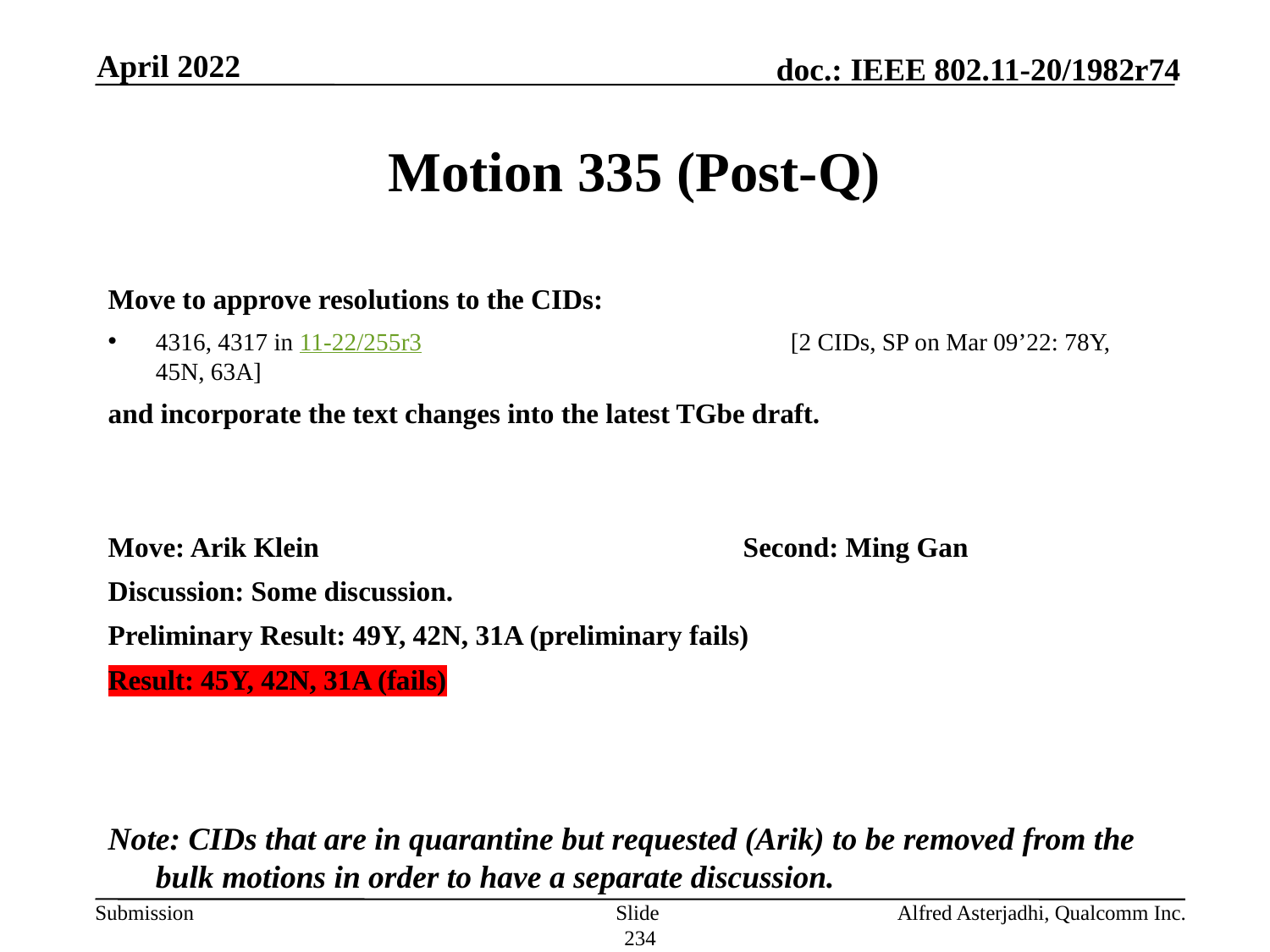

April 2022
# Motion 335 (Post-Q)
Move to approve resolutions to the CIDs:
4316, 4317 in 11-22/255r3 			[2 CIDs, SP on Mar 09’22: 78Y, 45N, 63A]
and incorporate the text changes into the latest TGbe draft.

Move: Arik Klein				Second: Ming Gan
Discussion: Some discussion.
Preliminary Result: 49Y, 42N, 31A (preliminary fails)
Result: 45Y, 42N, 31A (fails)

Note: CIDs that are in quarantine but requested (Arik) to be removed from the bulk motions in order to have a separate discussion.

Slide 234
Alfred Asterjadhi, Qualcomm Inc.